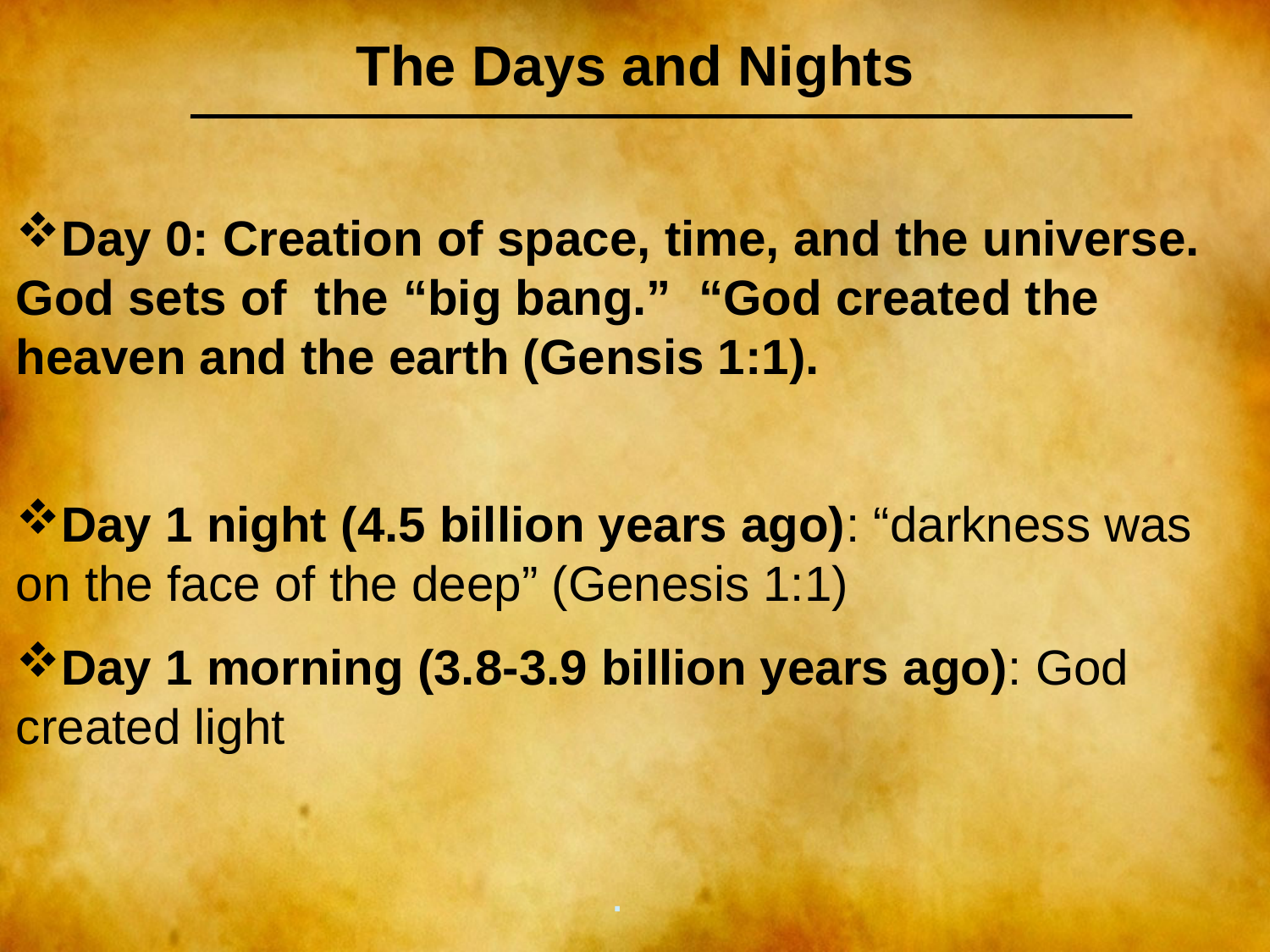

# The Days and Nights

Day 0: Creation of space, time, and the universe. God sets of  the “big bang.”  “God created the heaven and the earth (Gensis 1:1).

Day 1 night (4.5 billion years ago): “darkness was on the face of the deep” (Genesis 1:1)
Day 1 morning (3.8-3.9 billion years ago): God created light

.